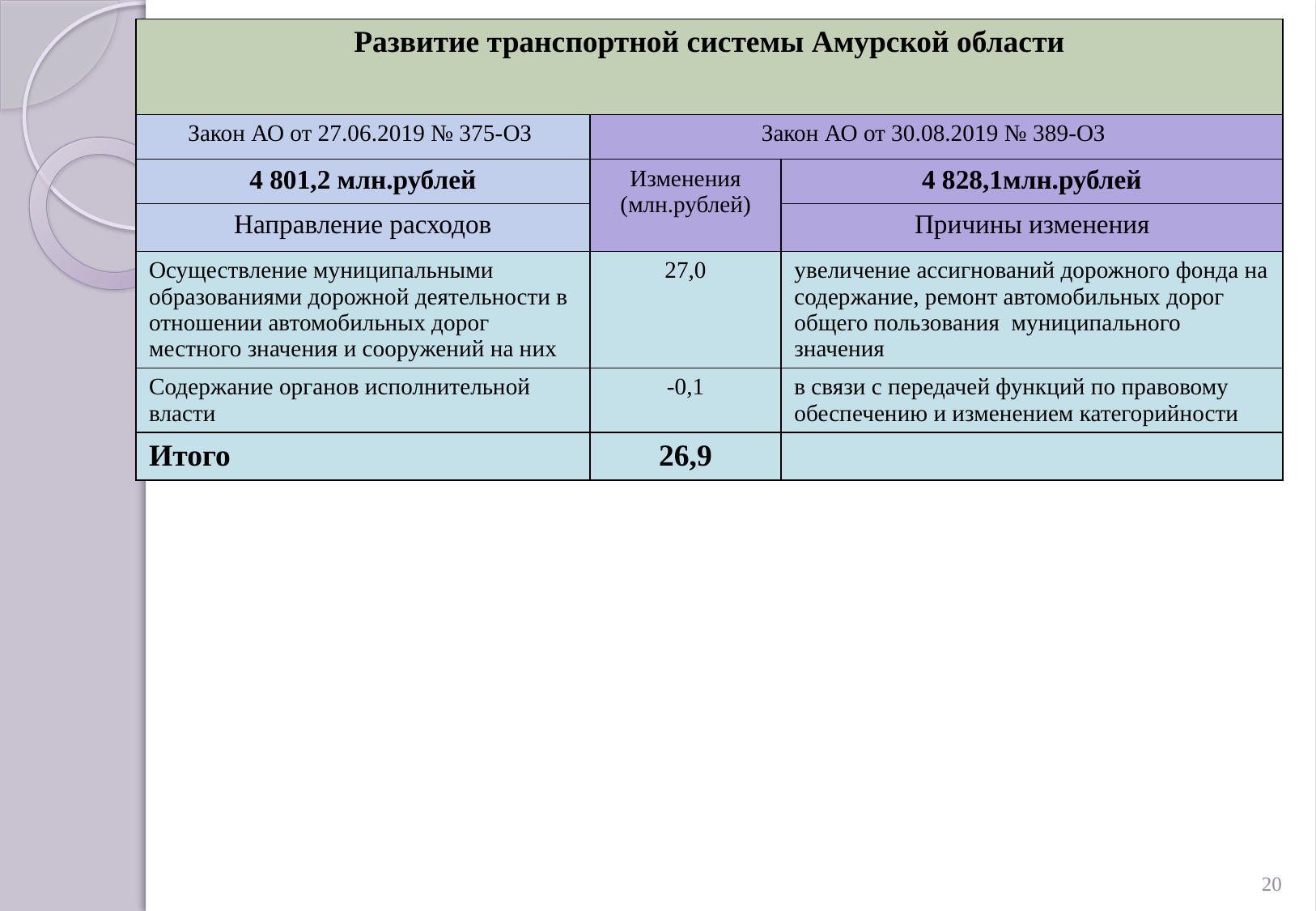

| Развитие транспортной системы Амурской области |  |  |
| --- | --- | --- |
| Закон АО от 27.06.2019 № 375-ОЗ | Закон АО от 30.08.2019 № 389-ОЗ |  |
| 4 801,2 млн.рублей | Изменения (млн.рублей) | 4 828,1млн.рублей |
| Направление расходов |  | Причины изменения |
| Осуществление муниципальными образованиями дорожной деятельности в отношении автомобильных дорог местного значения и сооружений на них | 27,0 | увеличение ассигнований дорожного фонда на содержание, ремонт автомобильных дорог общего пользования муниципального значения |
| Содержание органов исполнительной власти | -0,1 | в связи с передачей функций по правовому обеспечению и изменением категорийности |
| Итого | 26,9 |  |
20